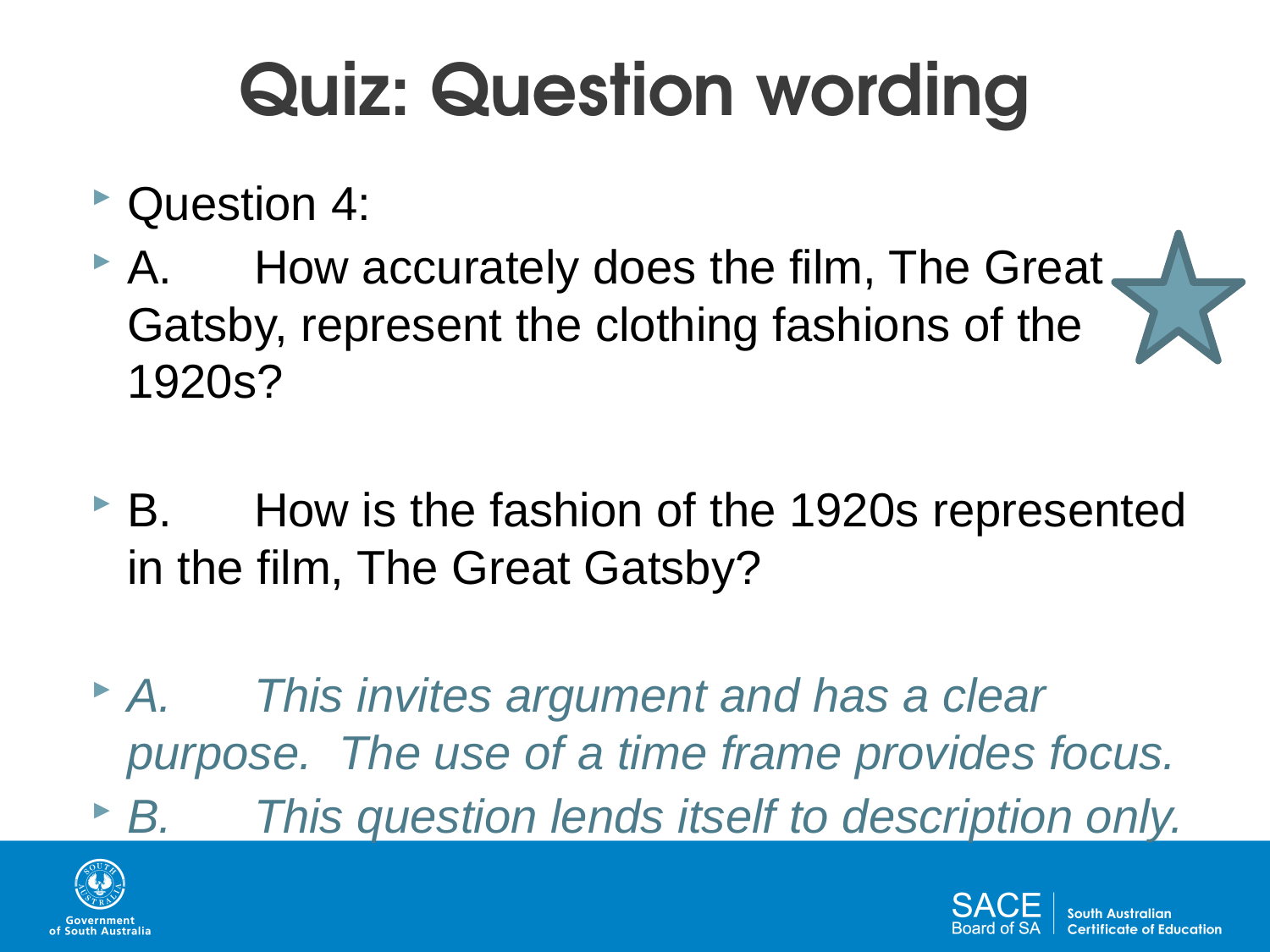

# Quiz: Question wording
Question 4:
A.	How accurately does the film, The Great Gatsby, represent the clothing fashions of the 1920s?

B.	How is the fashion of the 1920s represented in the film, The Great Gatsby?

A.	This invites argument and has a clear purpose.  The use of a time frame provides focus.
B.	This question lends itself to description only.